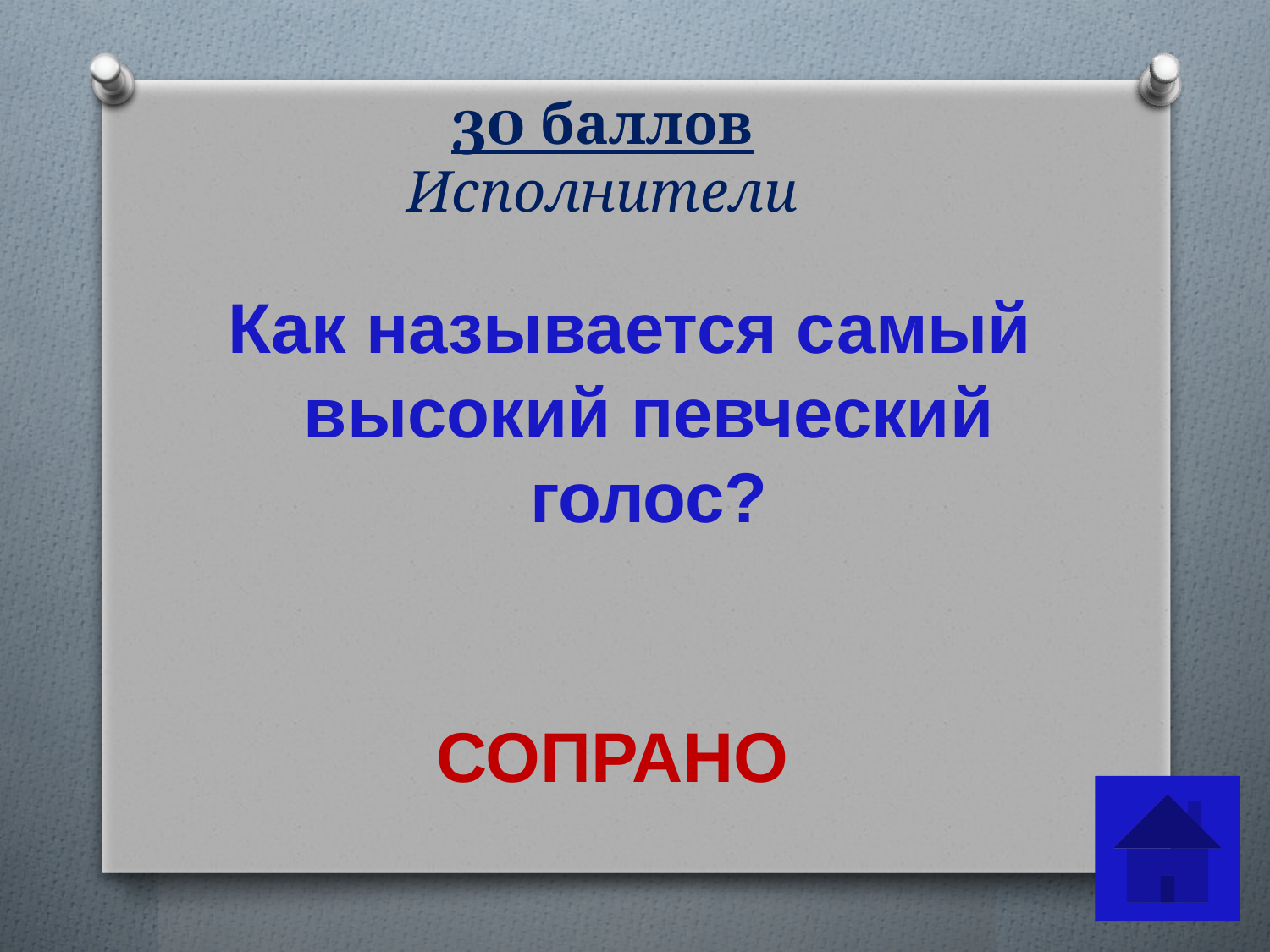

# 30 баллов Исполнители
Как называется самый высокий певческий голос?

СОПРАНО